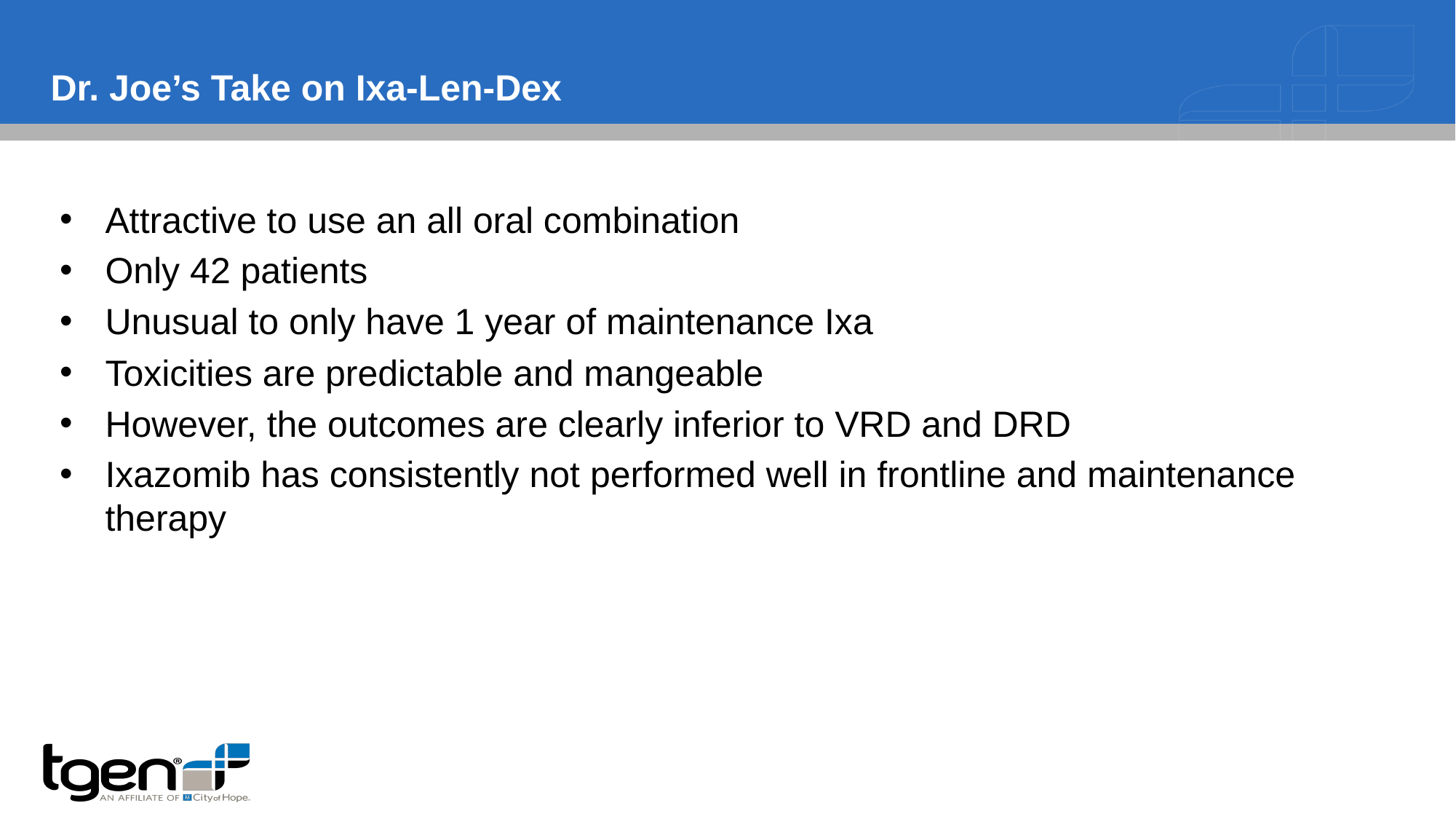

# Dr. Joe’s Take on Ixa-Len-Dex
Attractive to use an all oral combination
Only 42 patients
Unusual to only have 1 year of maintenance Ixa
Toxicities are predictable and mangeable
However, the outcomes are clearly inferior to VRD and DRD
Ixazomib has consistently not performed well in frontline and maintenance therapy